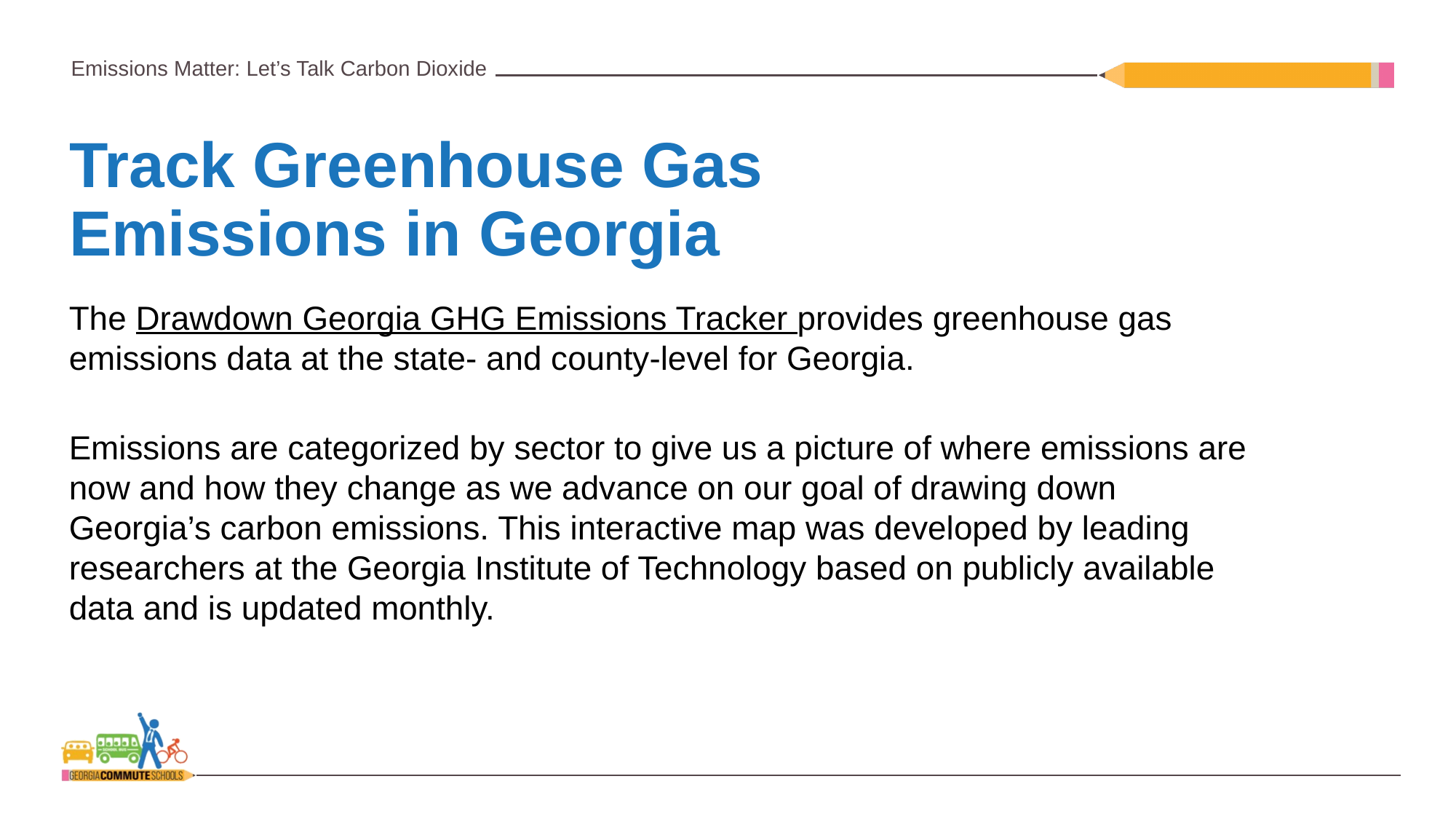

Track Greenhouse Gas
Emissions in Georgia
The Drawdown Georgia GHG Emissions Tracker provides greenhouse gas emissions data at the state- and county-level for Georgia.

Emissions are categorized by sector to give us a picture of where emissions are now and how they change as we advance on our goal of drawing down Georgia’s carbon emissions. This interactive map was developed by leading researchers at the Georgia Institute of Technology based on publicly available data and is updated monthly.